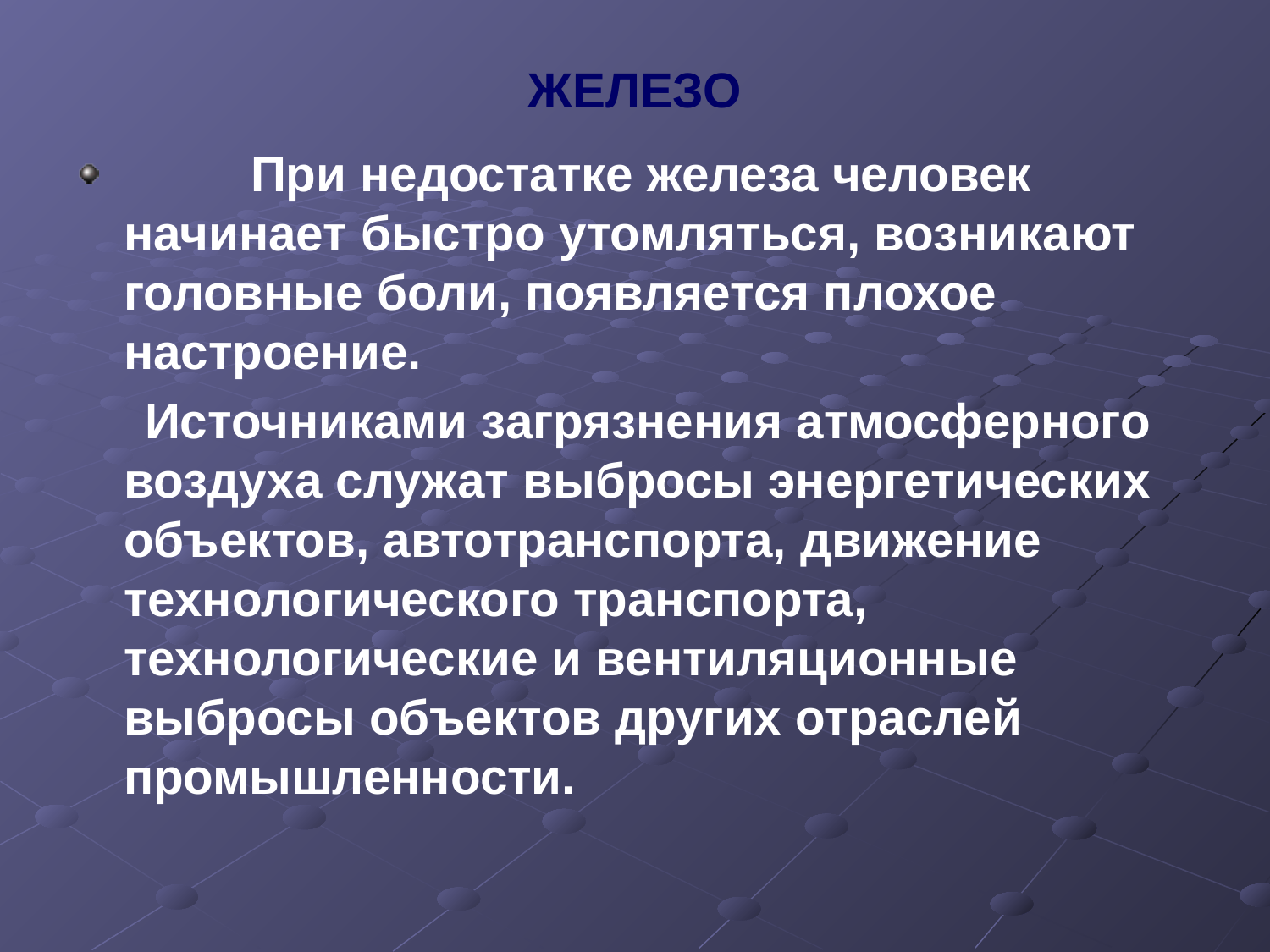

# ЖЕЛЕЗО
	При недостатке железа человек начинает быстро утомляться, возникают головные боли, появляется плохое настроение.
     Источниками загрязнения атмосферного воздуха служат выбросы энергетических объектов, автотранспорта, движение технологического транспорта, технологические и вентиляционные выбросы объектов других отраслей промышленности.